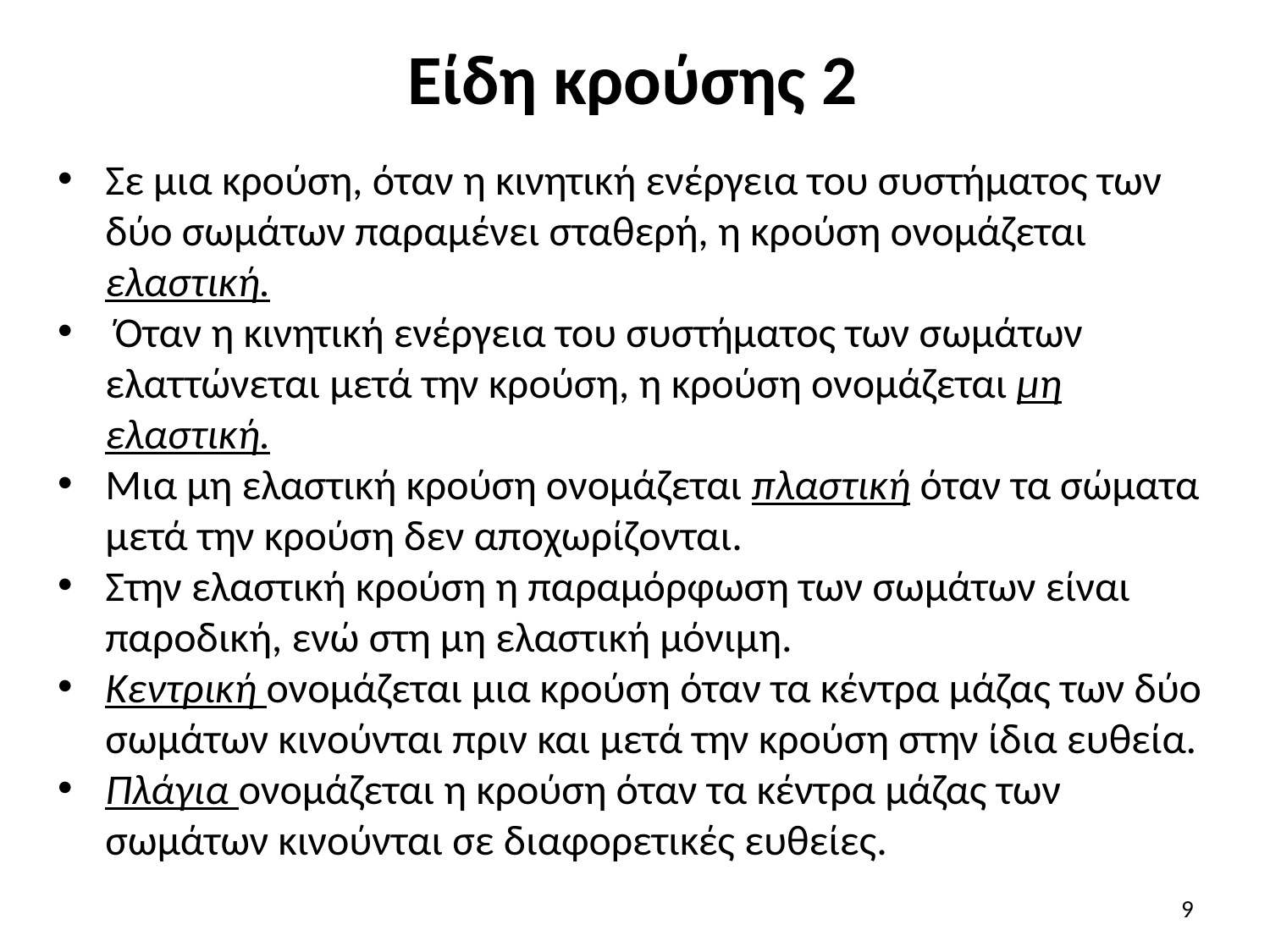

# Είδη κρούσης 2
Σε μια κρούση, όταν η κινητική ενέργεια του συστήματος των δύο σωμάτων παραμένει σταθερή, η κρούση ονομάζεται ελαστική.
 Όταν η κινητική ενέργεια του συστήματος των σωμάτων ελαττώνεται μετά την κρούση, η κρούση ονομάζεται μη ελαστική.
Μια μη ελαστική κρούση ονομάζεται πλαστική όταν τα σώματα μετά την κρούση δεν αποχωρίζονται.
Στην ελαστική κρούση η παραμόρφωση των σωμάτων είναι παροδική, ενώ στη μη ελαστική μόνιμη.
Κεντρική ονομάζεται μια κρούση όταν τα κέντρα μάζας των δύο σωμάτων κινούνται πριν και μετά την κρούση στην ίδια ευθεία.
Πλάγια ονομάζεται η κρούση όταν τα κέντρα μάζας των σωμάτων κινούνται σε διαφορετικές ευθείες.
9